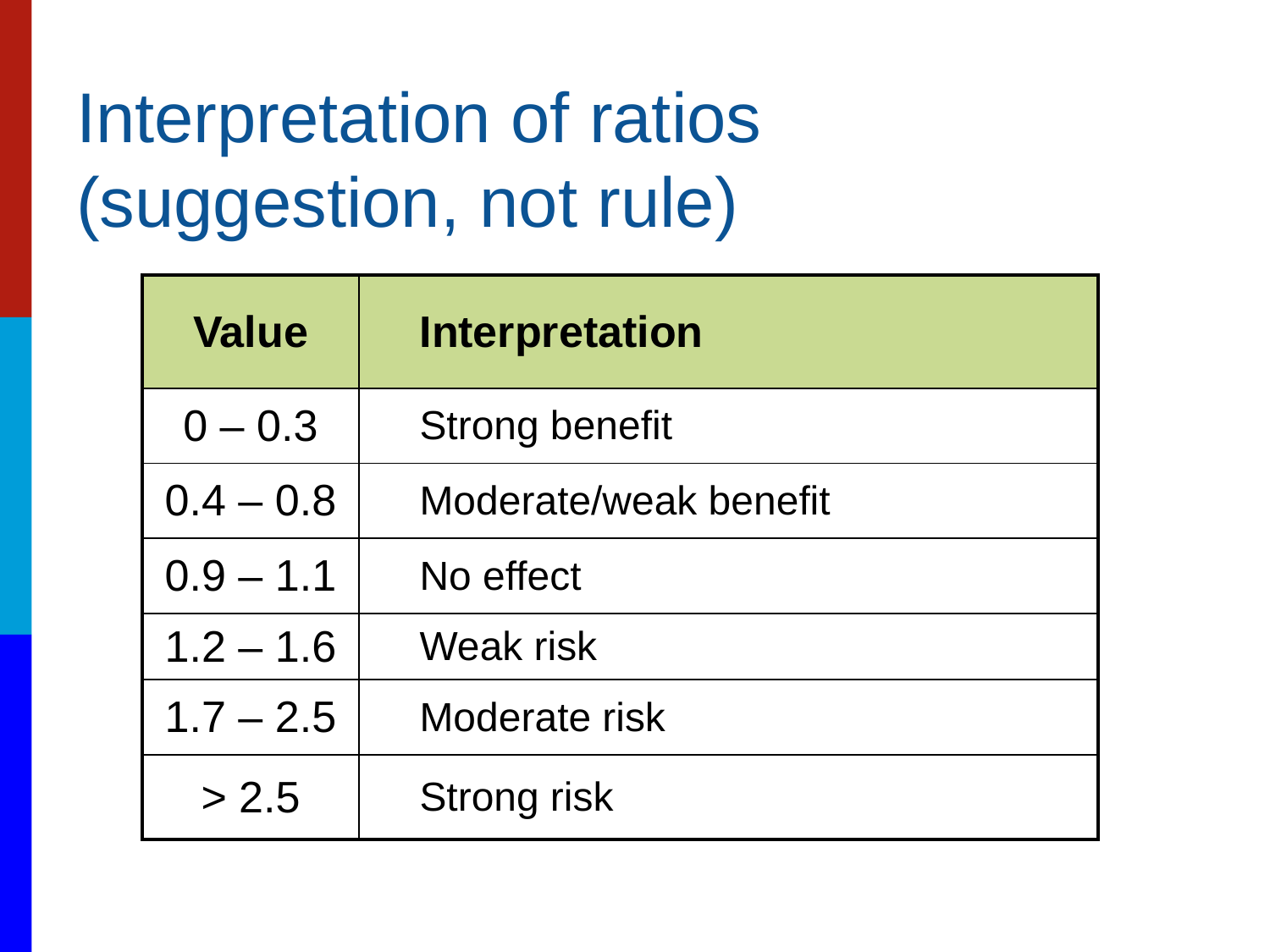

# Interpretation of ratios (suggestion, not rule)
| Value | Interpretation |
| --- | --- |
| 0 – 0.3 | Strong benefit |
| 0.4 – 0.8 | Moderate/weak benefit |
| 0.9 – 1.1 | No effect |
| 1.2 – 1.6 | Weak risk |
| 1.7 – 2.5 | Moderate risk |
| > 2.5 | Strong risk |